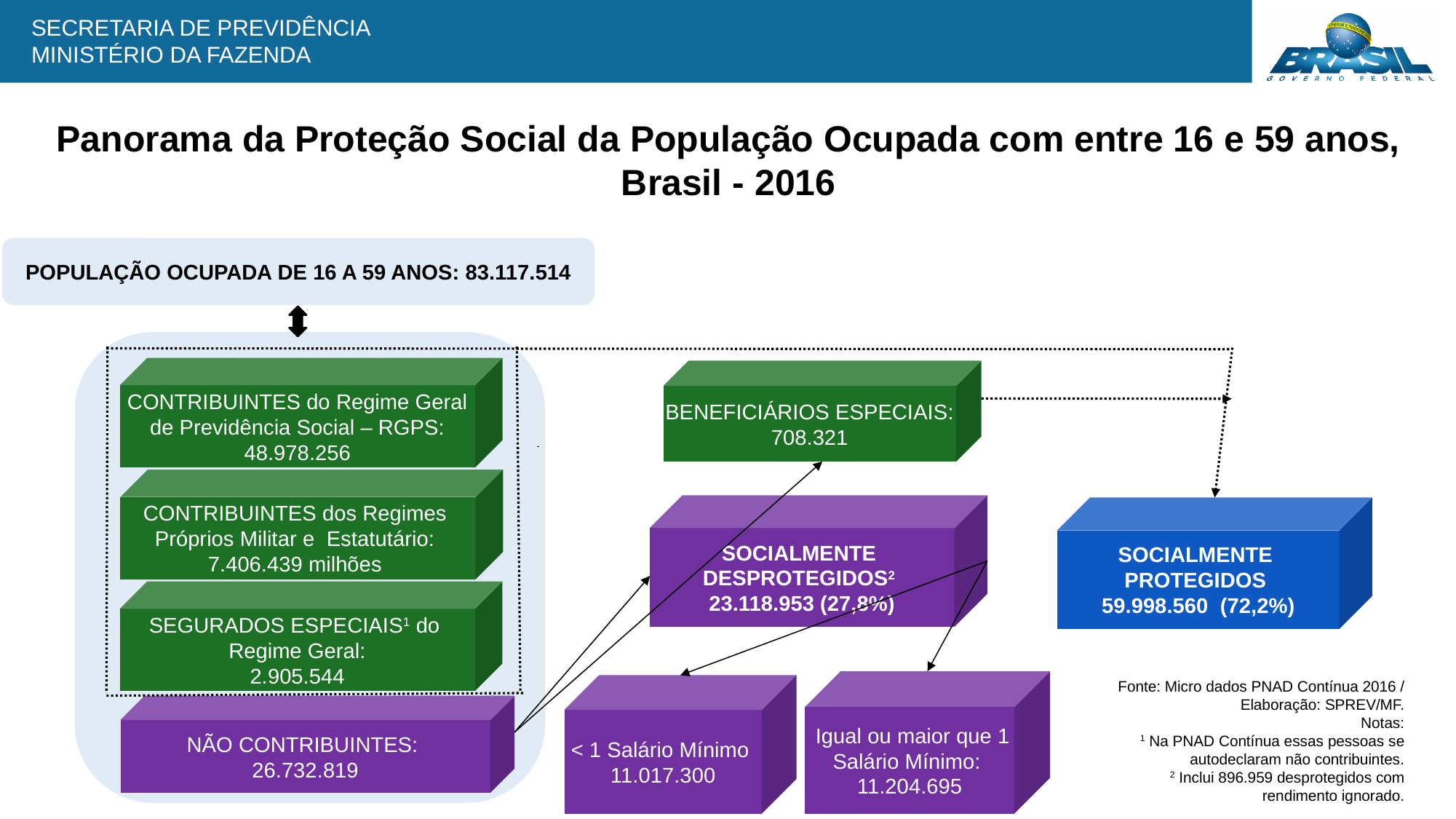

Panorama da Proteção Social da População Ocupada com entre 16 e 59 anos, Brasil - 2016
POPULAÇÃO OCUPADA DE 16 A 59 ANOS: 83.117.514

CONTRIBUINTES do Regime Geral
 de Previdência Social – RGPS:
48.978.256
BENEFICIÁRIOS ESPECIAIS:
708.321
CONTRIBUINTES dos Regimes
Próprios Militar e  Estatutário:
7.406.439 milhões
SOCIALMENTE
DESPROTEGIDOS2
23.118.953 (27,8%)
SOCIALMENTE
PROTEGIDOS
59.998.560  (72,2%)
SEGURADOS ESPECIAIS1 do
Regime Geral:
2.905.544
  Igual ou maior que 1
Salário Mínimo:
11.204.695
Fonte: Micro dados PNAD Contínua 2016 / Elaboração: SPREV/MF.
Notas:
 1 Na PNAD Contínua essas pessoas se autodeclaram não contribuintes.
                 2 Inclui 896.959 desprotegidos com rendimento ignorado.
< 1 Salário Mínimo
11.017.300

NÃO CONTRIBUINTES:
26.732.819